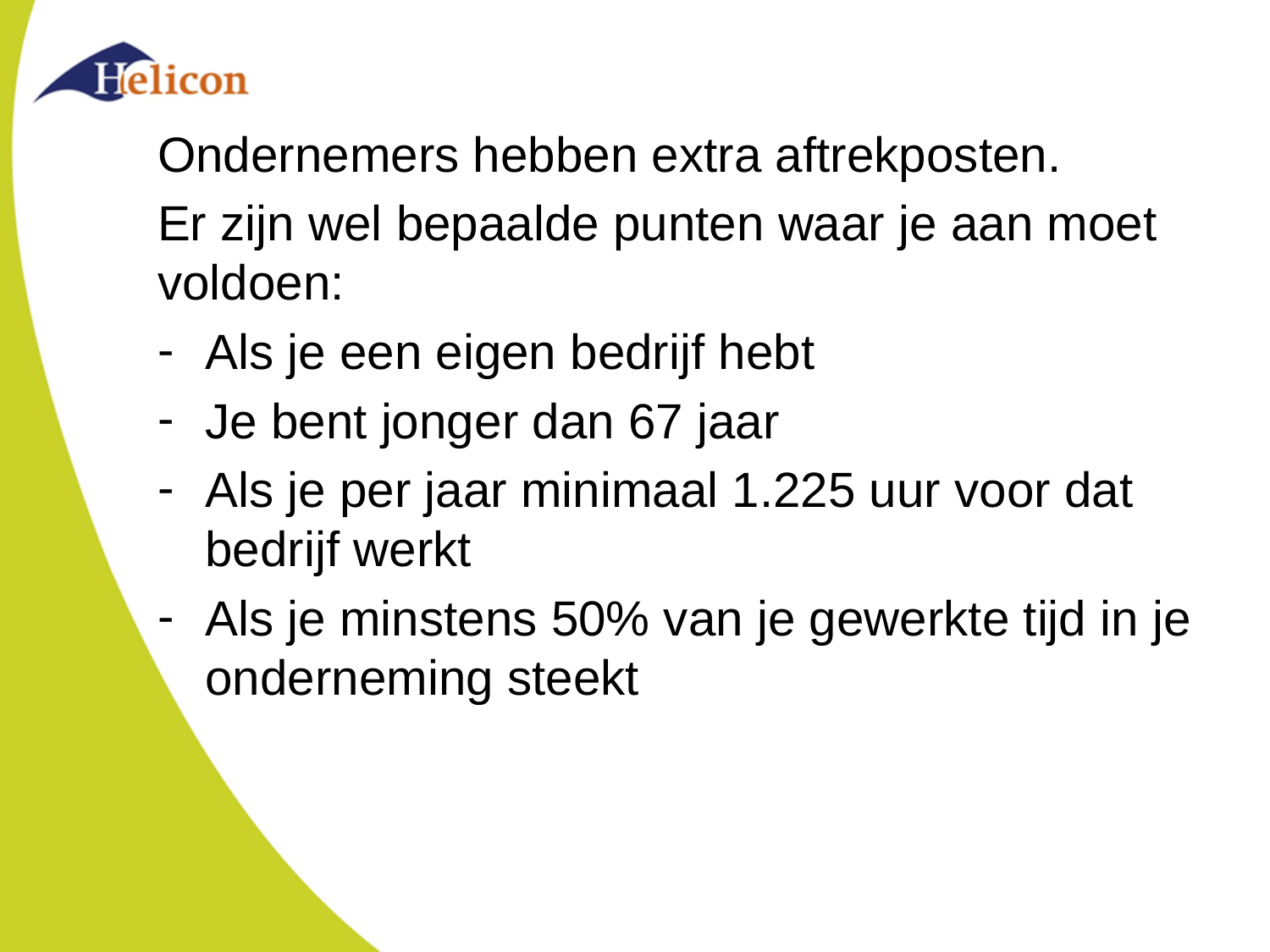

#
Ondernemers hebben extra aftrekposten.
Er zijn wel bepaalde punten waar je aan moet voldoen:
Als je een eigen bedrijf hebt
Je bent jonger dan 67 jaar
Als je per jaar minimaal 1.225 uur voor dat bedrijf werkt
Als je minstens 50% van je gewerkte tijd in je onderneming steekt